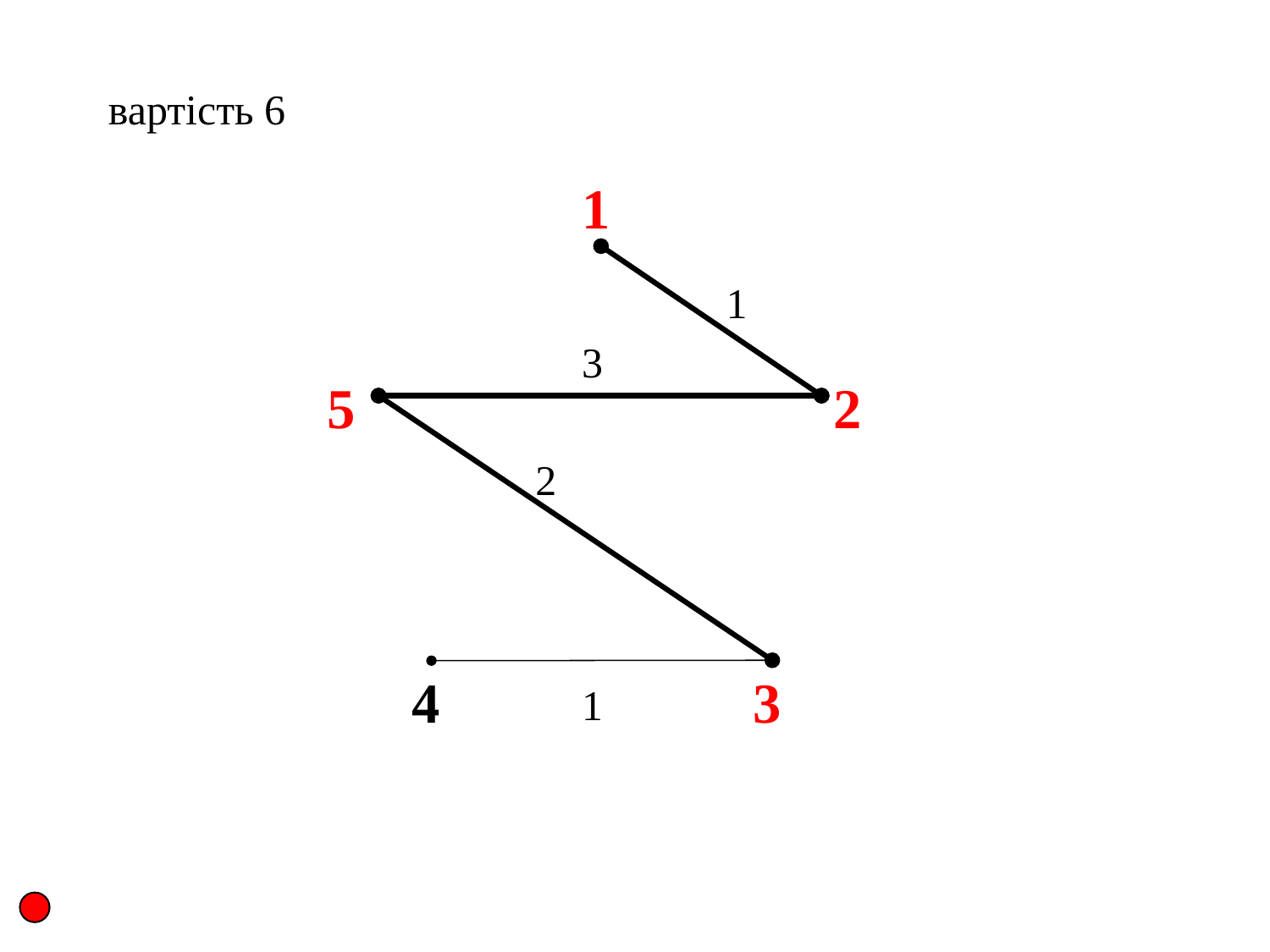

вартість 6

1
1
3
5
2
2
1
3
4